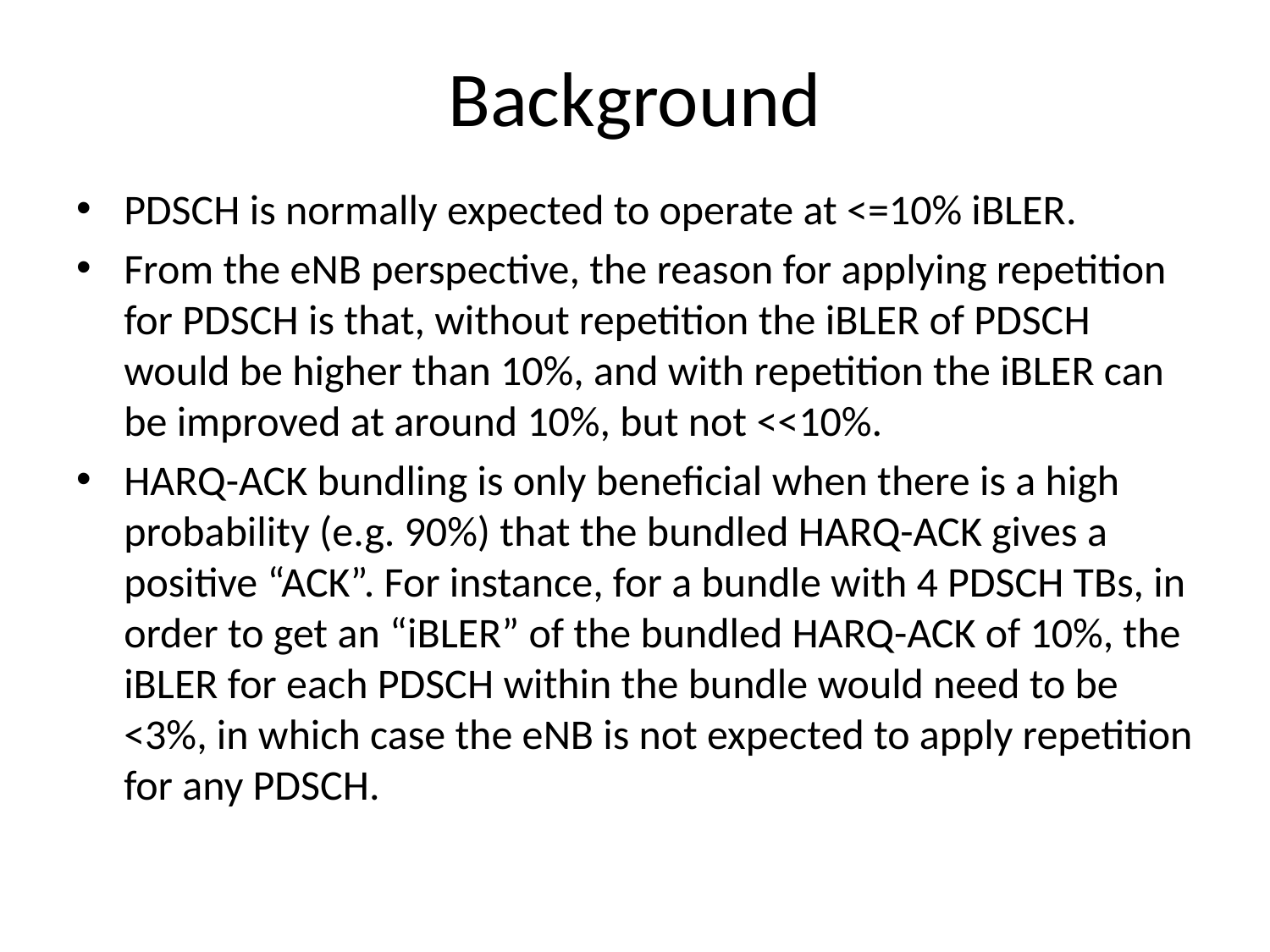

# Background
PDSCH is normally expected to operate at <=10% iBLER.
From the eNB perspective, the reason for applying repetition for PDSCH is that, without repetition the iBLER of PDSCH would be higher than 10%, and with repetition the iBLER can be improved at around 10%, but not <<10%.
HARQ-ACK bundling is only beneficial when there is a high probability (e.g. 90%) that the bundled HARQ-ACK gives a positive “ACK”. For instance, for a bundle with 4 PDSCH TBs, in order to get an “iBLER” of the bundled HARQ-ACK of 10%, the iBLER for each PDSCH within the bundle would need to be <3%, in which case the eNB is not expected to apply repetition for any PDSCH.